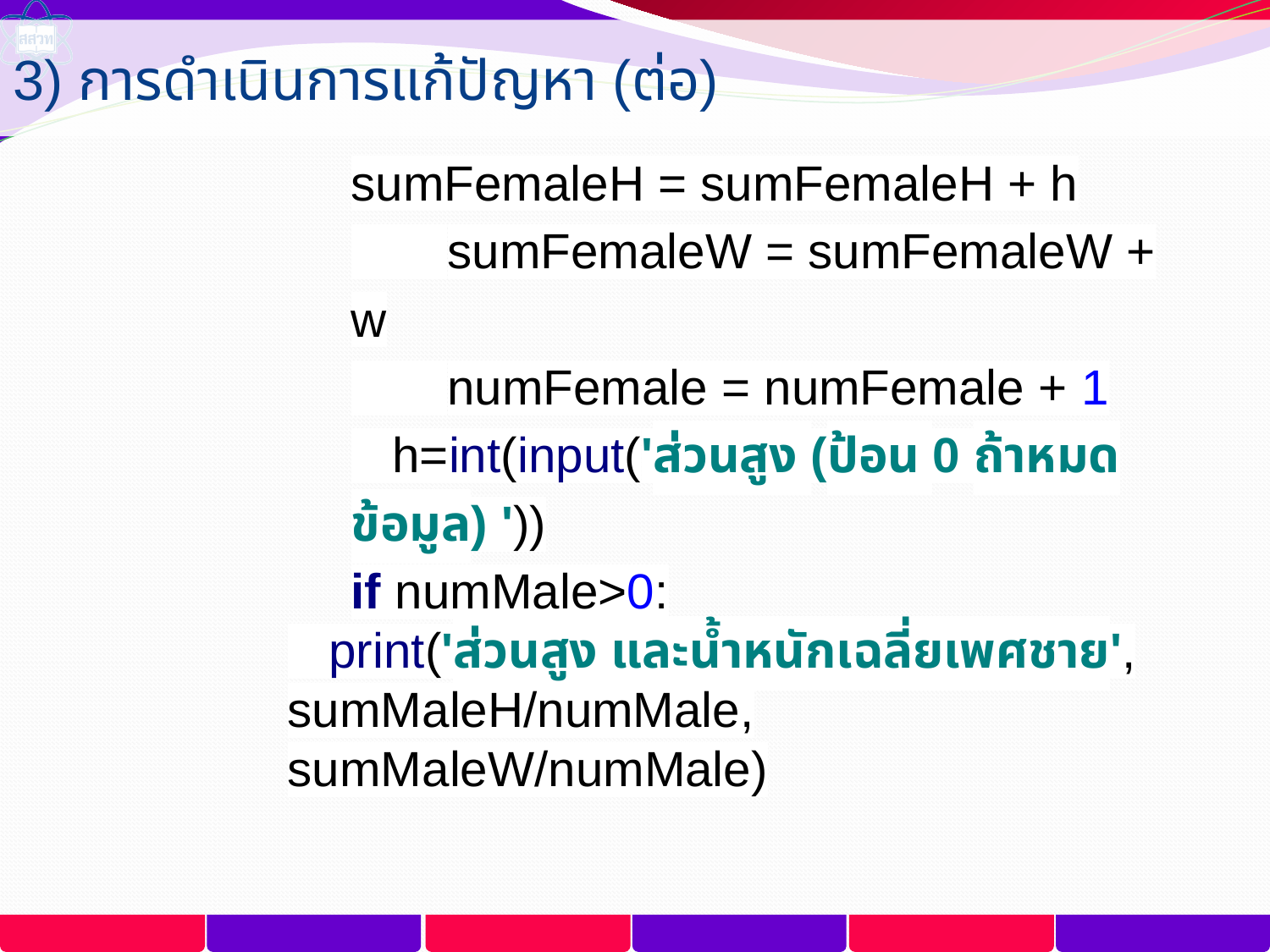

3) การดำเนินการแก้ปัญหา (ต่อ)
sumFemaleH = sumFemaleH + h
       sumFemaleW = sumFemaleW + w
       numFemale = numFemale + 1
   h=int(input('ส่วนสูง (ป้อน 0 ถ้าหมดข้อมูล) '))
if numMale>0:
   print('ส่วนสูง และน้ำหนักเฉลี่ยเพศชาย', sumMaleH/numMale, sumMaleW/numMale)